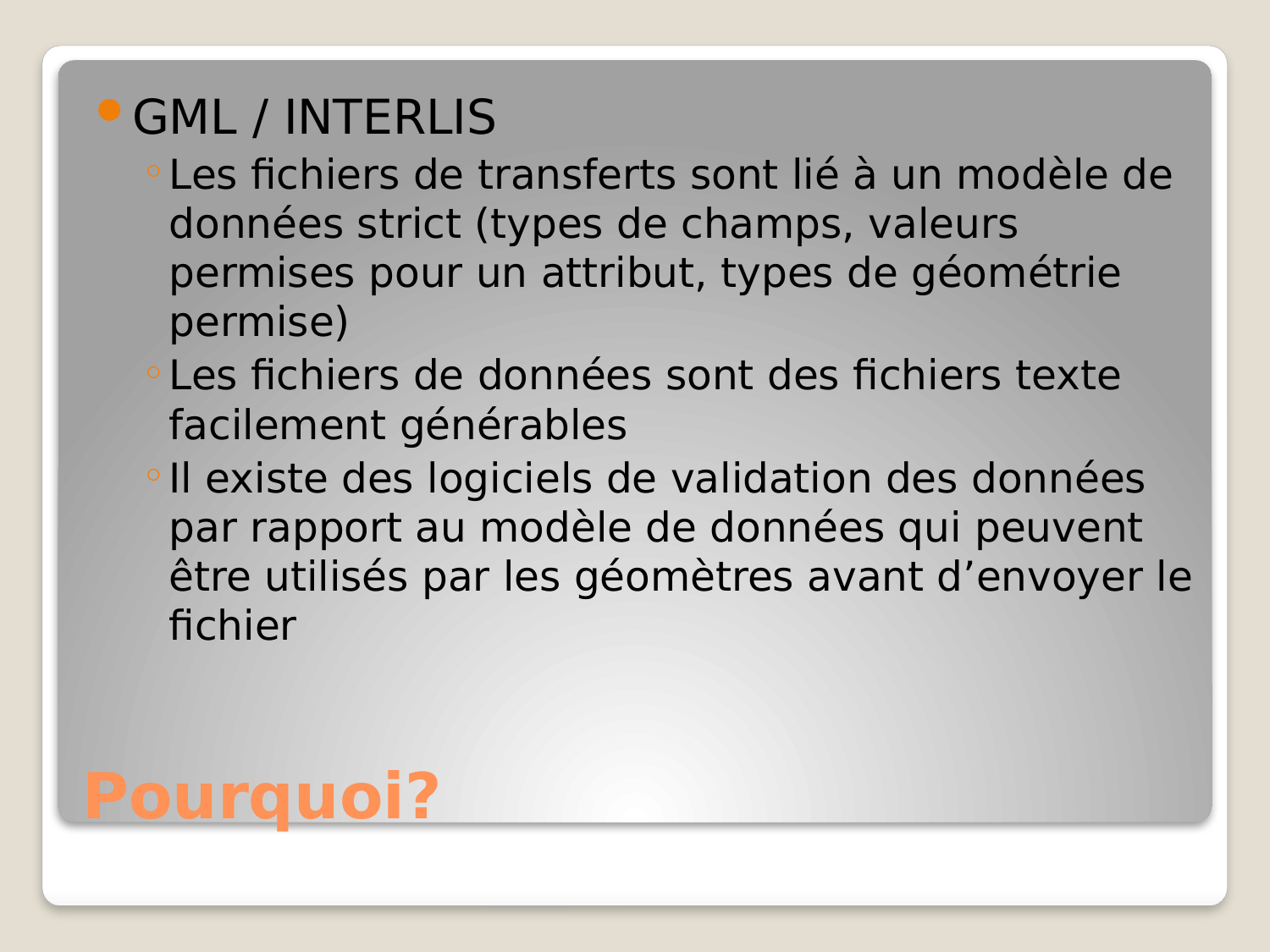

GML / INTERLIS
Les fichiers de transferts sont lié à un modèle de données strict (types de champs, valeurs permises pour un attribut, types de géométrie permise)
Les fichiers de données sont des fichiers texte facilement générables
Il existe des logiciels de validation des données par rapport au modèle de données qui peuvent être utilisés par les géomètres avant d’envoyer le fichier
# Pourquoi?